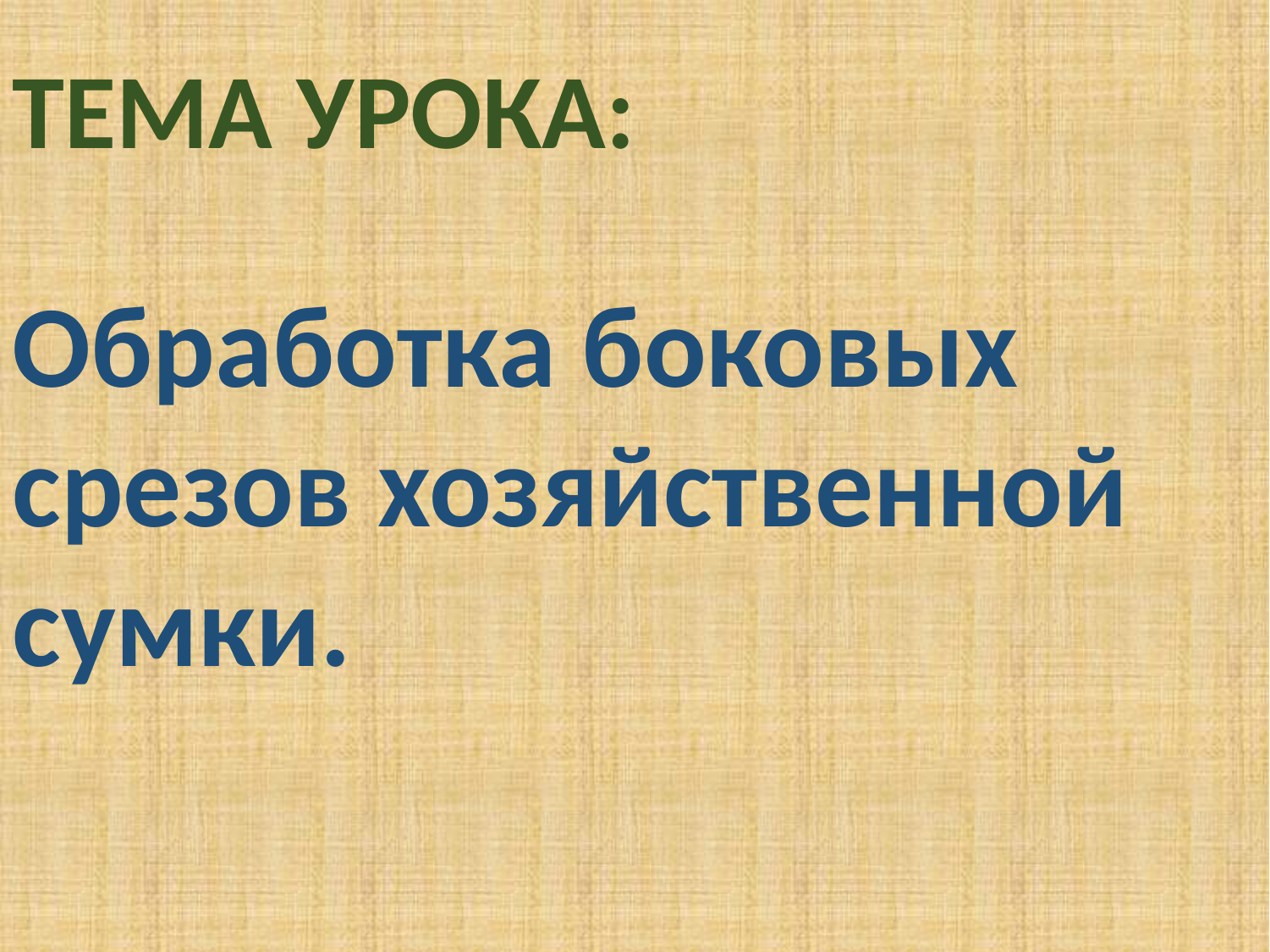

ТЕМА УРОКА:

Обработка боковых срезов хозяйственной сумки.